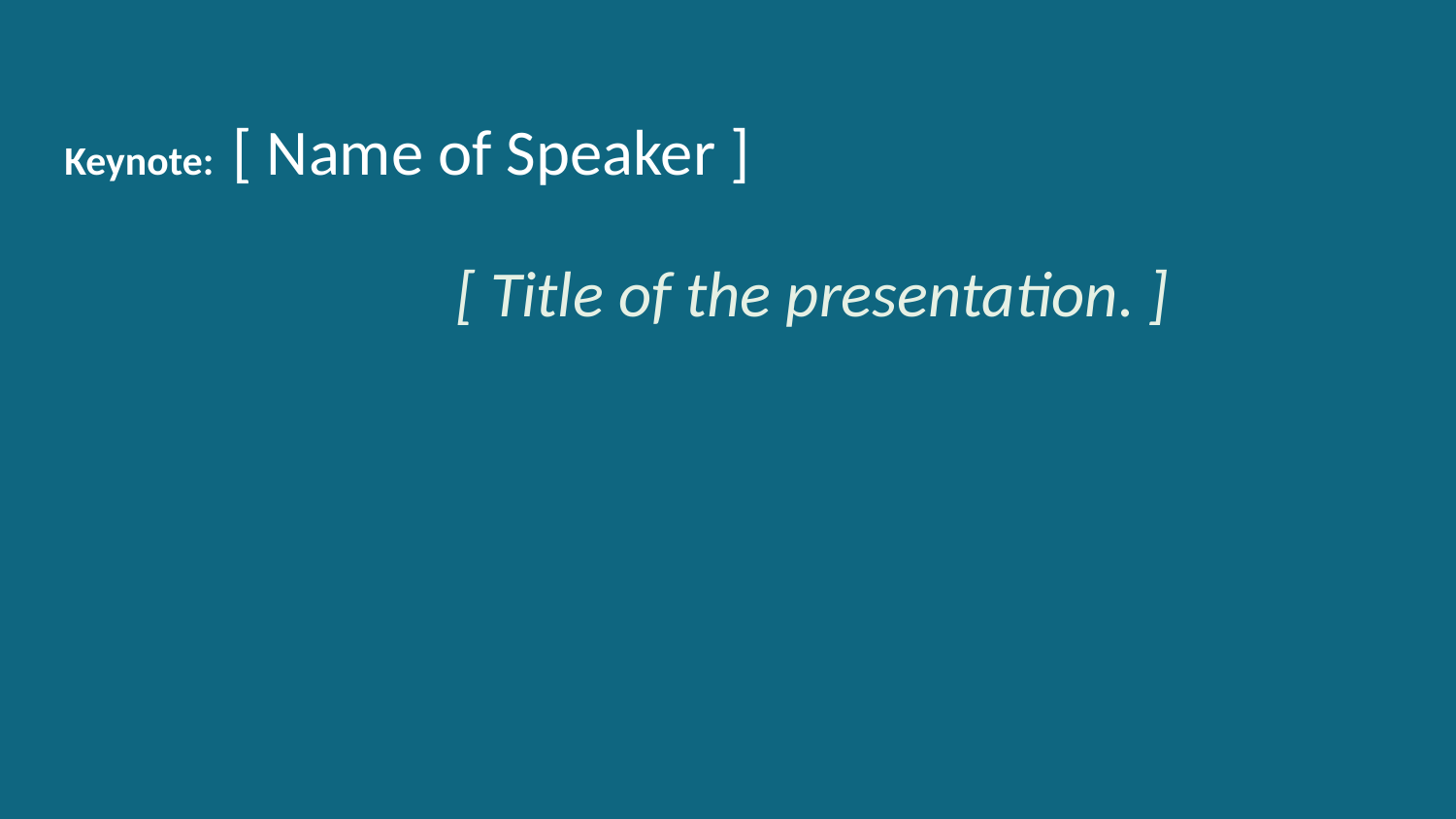

# Keynote:  [ Name of Speaker ]
[ Title of the presentation. ]